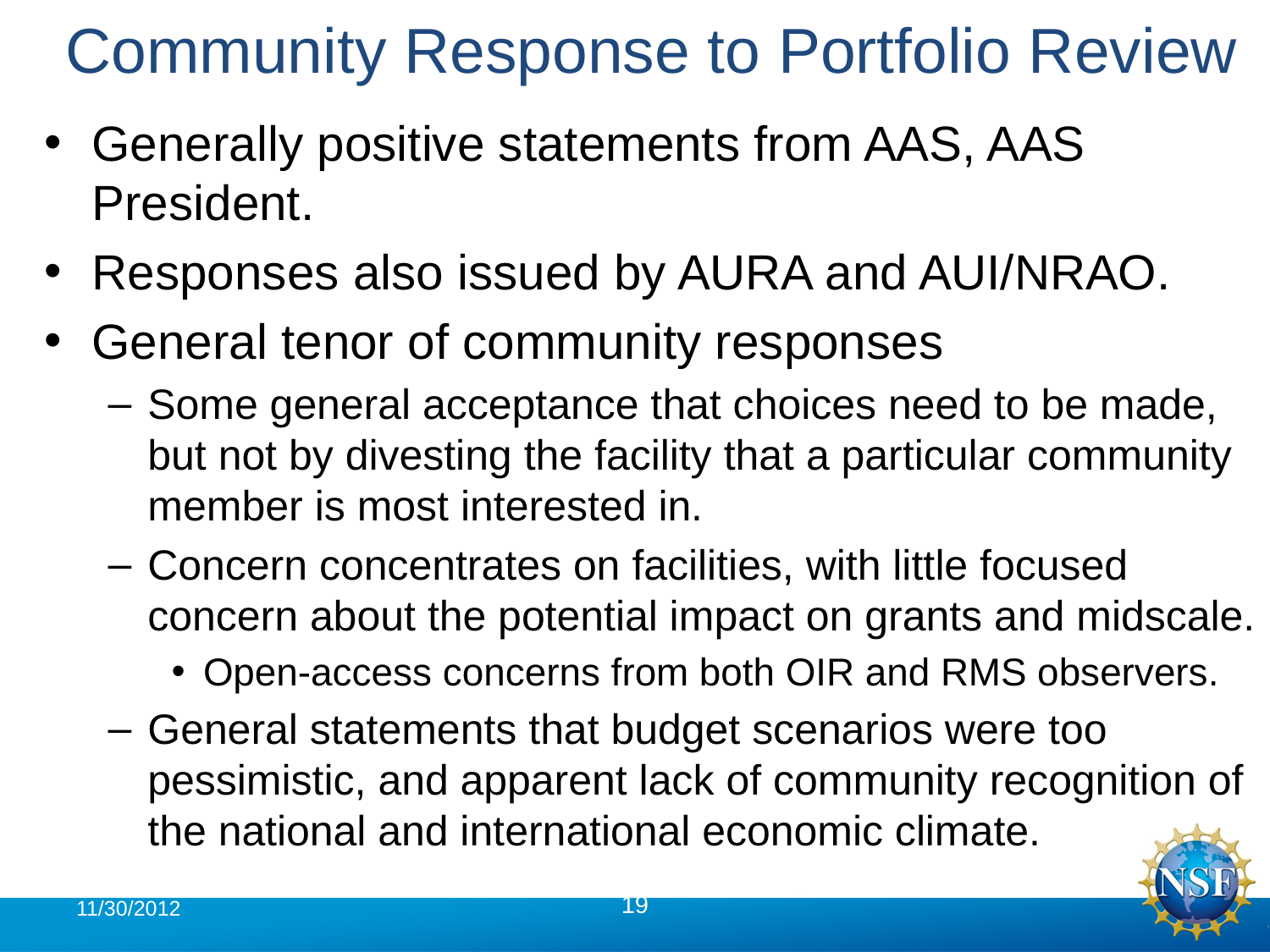

# Community Response to Portfolio Review
Generally positive statements from AAS, AAS President.
Responses also issued by AURA and AUI/NRAO.
General tenor of community responses
Some general acceptance that choices need to be made, but not by divesting the facility that a particular community member is most interested in.
Concern concentrates on facilities, with little focused concern about the potential impact on grants and midscale.
Open-access concerns from both OIR and RMS observers.
General statements that budget scenarios were too pessimistic, and apparent lack of community recognition of the national and international economic climate.
11/30/2012
19